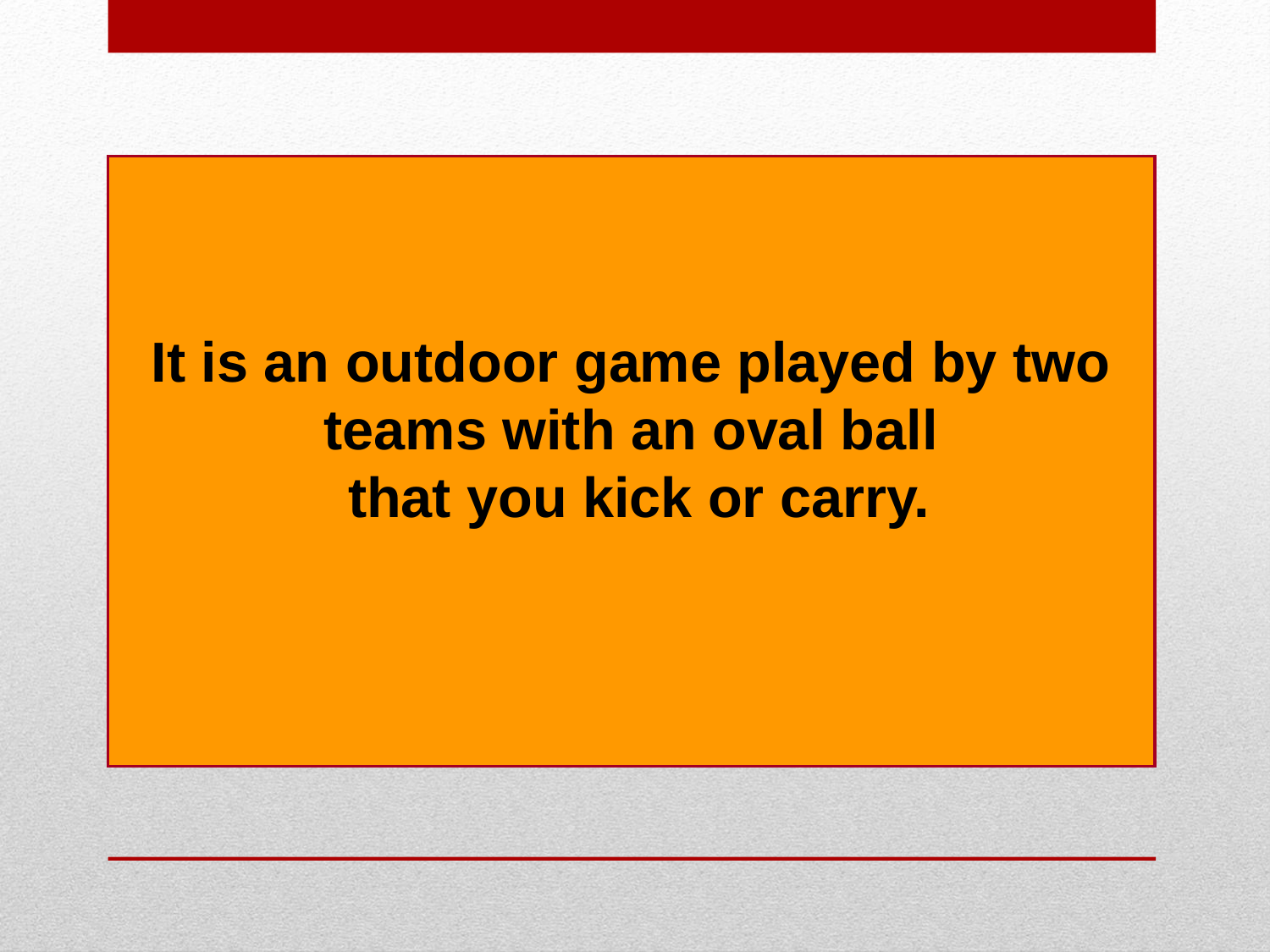

It is an outdoor game played by two
teams with an oval ball
 that you kick or carry.